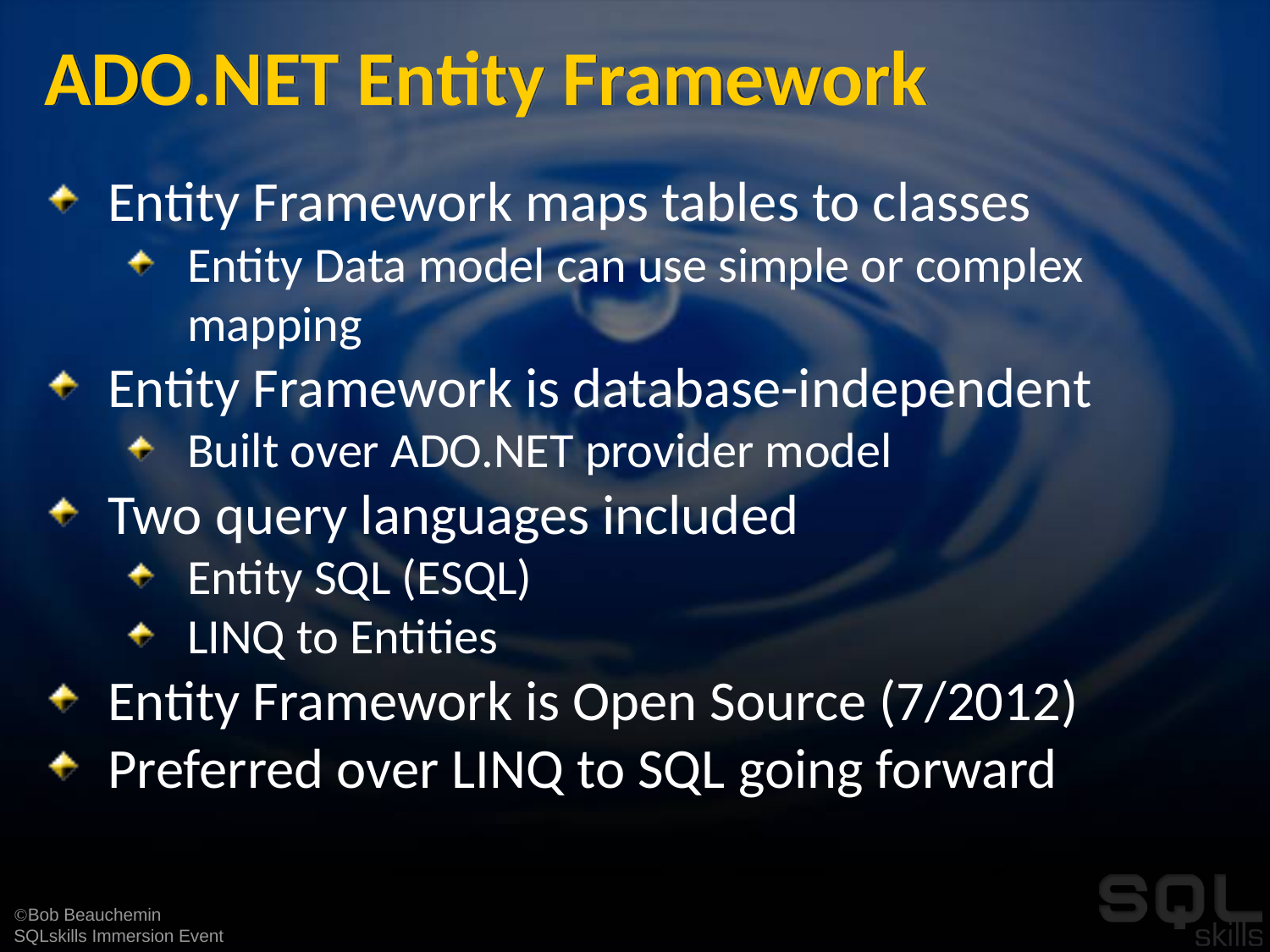

# ADO.NET Entity Framework
Entity Framework maps tables to classes
Entity Data model can use simple or complex mapping
Entity Framework is database-independent
Built over ADO.NET provider model
Two query languages included
Entity SQL (ESQL)
LINQ to Entities
Entity Framework is Open Source (7/2012)
Preferred over LINQ to SQL going forward